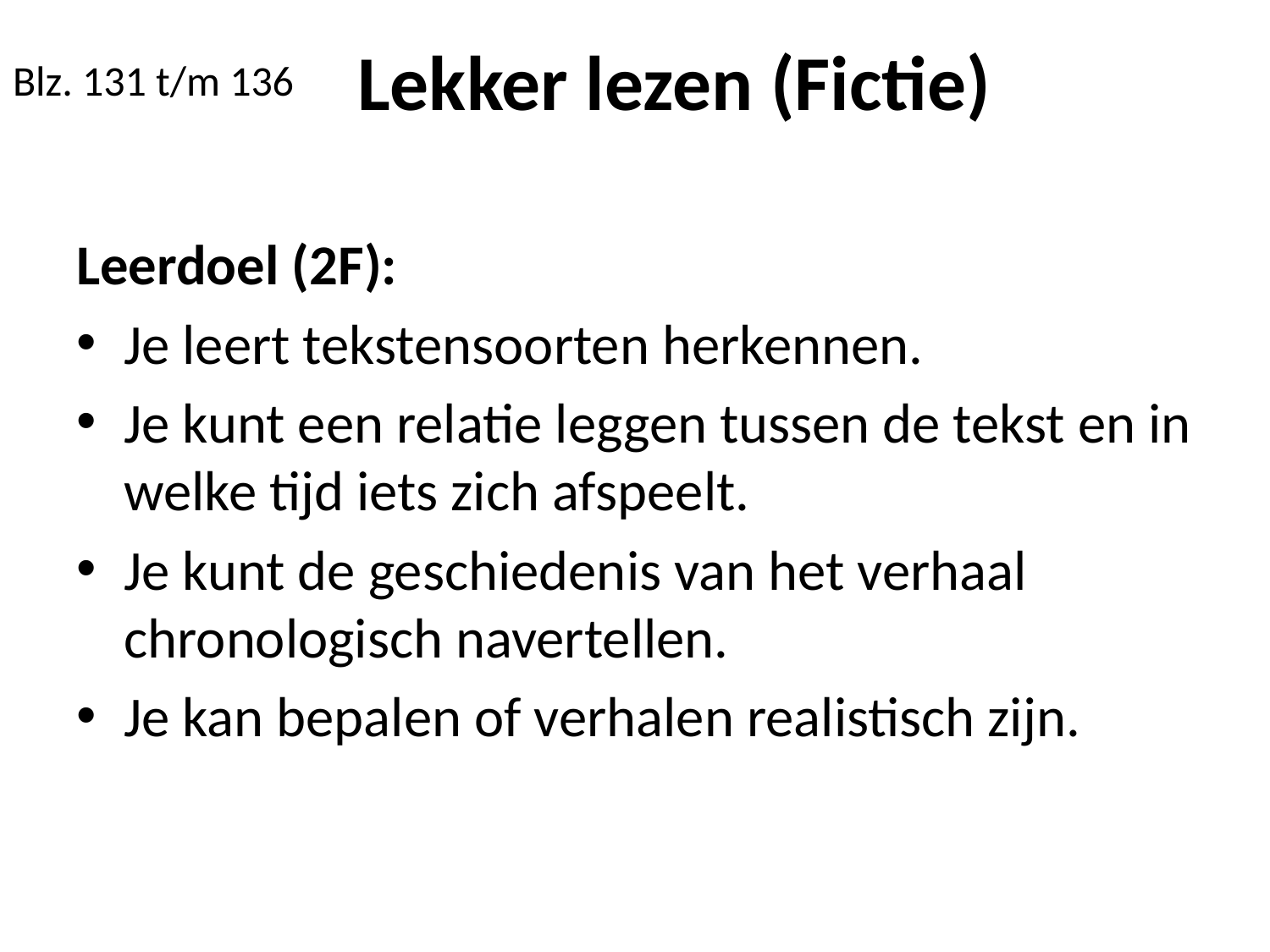

# Blz. 131 t/m 136
Lekker lezen (Fictie)
Leerdoel (2F):
Je leert tekstensoorten herkennen.
Je kunt een relatie leggen tussen de tekst en in welke tijd iets zich afspeelt.
Je kunt de geschiedenis van het verhaal chronologisch navertellen.
Je kan bepalen of verhalen realistisch zijn.